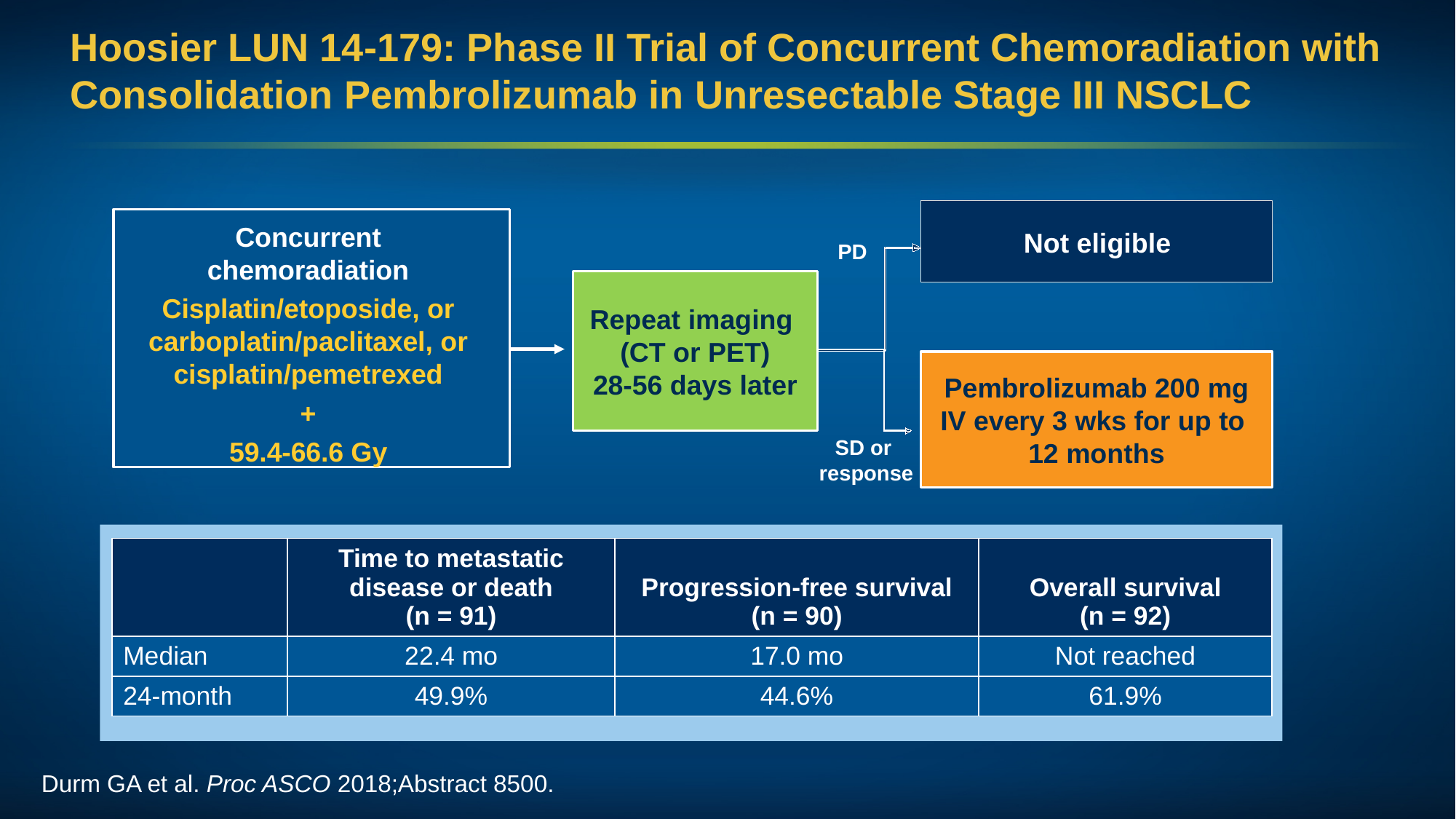

# Hoosier LUN 14-179: Phase II Trial of Concurrent Chemoradiation with Consolidation Pembrolizumab in Unresectable Stage III NSCLC
Not eligible
Concurrent chemoradiation
Cisplatin/etoposide, or carboplatin/paclitaxel, or cisplatin/pemetrexed
+
59.4-66.6 Gy
PD

Repeat imaging
(CT or PET)
28-56 days later

Pembrolizumab 200 mg
IV every 3 wks for up to
12 months
SD or
response

|  | Time to metastatic disease or death (n = 91) | Progression-free survival (n = 90) | Overall survival (n = 92) |
| --- | --- | --- | --- |
| Median | 22.4 mo | 17.0 mo | Not reached |
| 24-month | 49.9% | 44.6% | 61.9% |
Durm GA et al. Proc ASCO 2018;Abstract 8500.